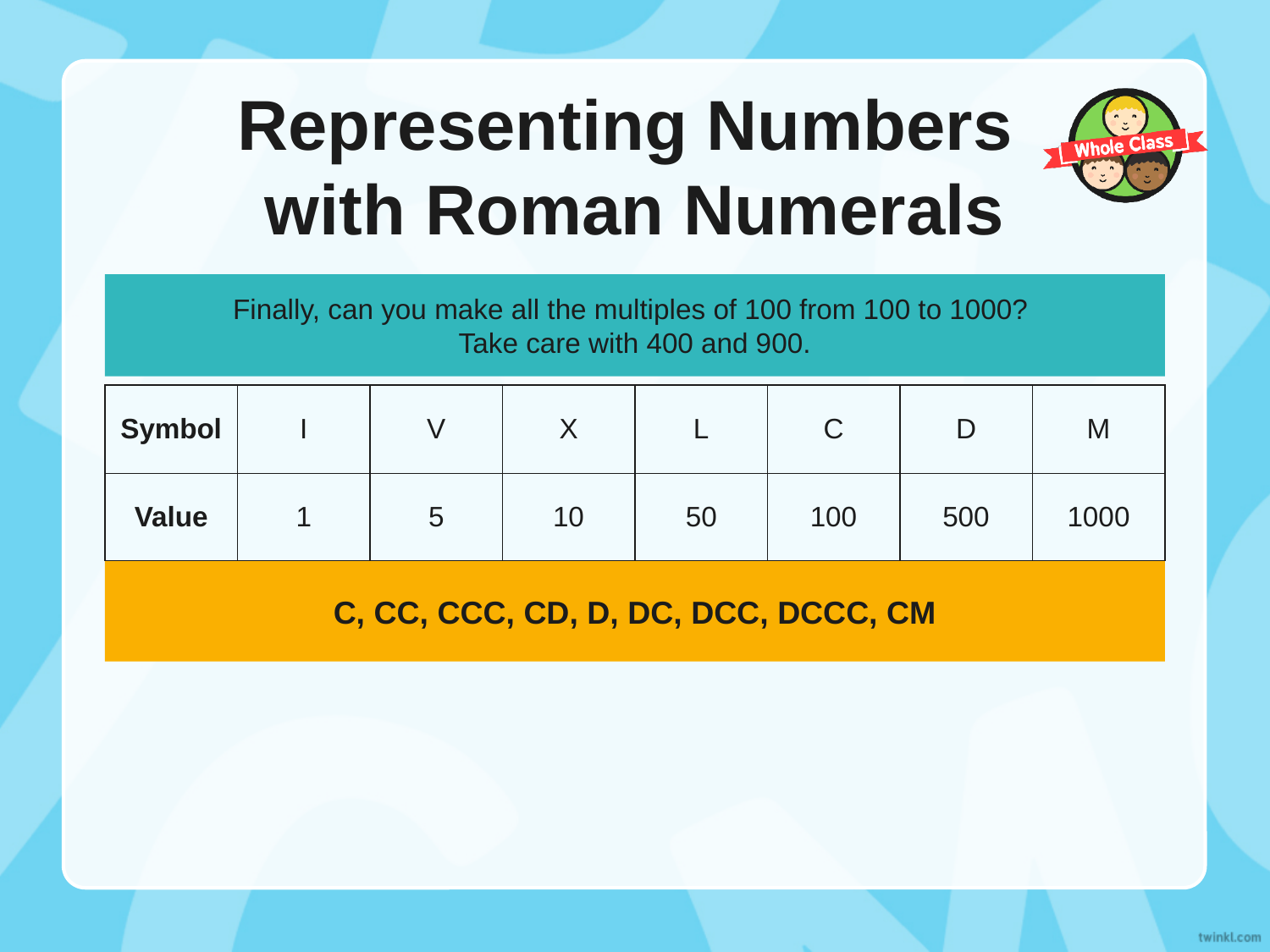

Representing Numbers
with Roman Numerals
Finally, can you make all the multiples of 100 from 100 to 1000?
Take care with 400 and 900.
| Symbol | I | V | X | L | C | D | M |
| --- | --- | --- | --- | --- | --- | --- | --- |
| Value | 1 | 5 | 10 | 50 | 100 | 500 | 1000 |
C, CC, CCC, CD, D, DC, DCC, DCCC, CM